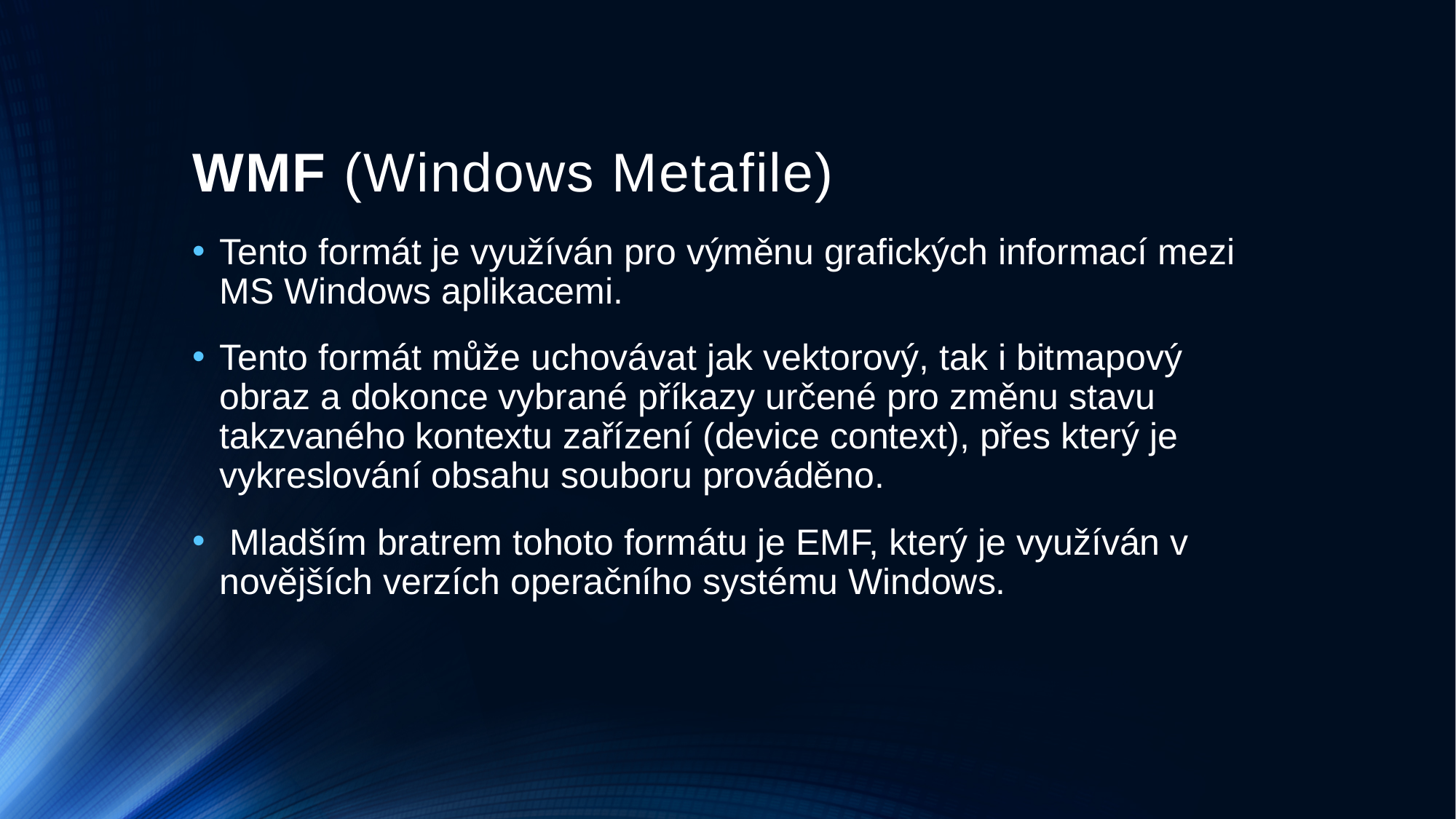

# WMF (Windows Metafile)
Tento formát je využíván pro výměnu grafických informací mezi MS Windows aplikacemi.
Tento formát může uchovávat jak vektorový, tak i bitmapový obraz a dokonce vybrané příkazy určené pro změnu stavu takzvaného kontextu zařízení (device context), přes který je vykreslování obsahu souboru prováděno.
 Mladším bratrem tohoto formátu je EMF, který je využíván v novějších verzích operačního systému Windows.